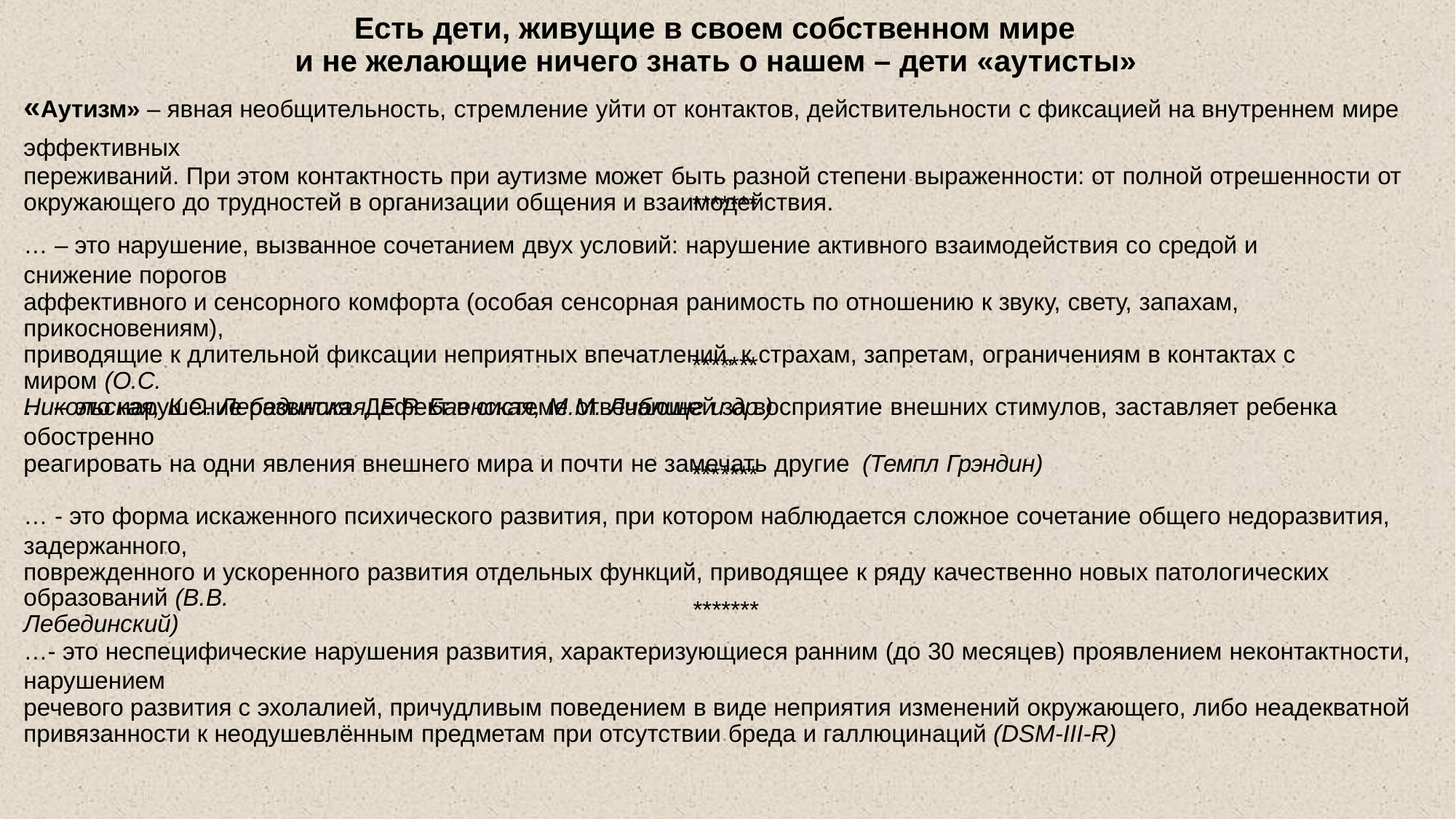

Есть дети, живущие в своем собственном мире
и не желающие ничего знать о нашем – дети «аутисты»
«Аутизм» – явная необщительность, стремление уйти от контактов, действительности с фиксацией на внутреннем мире эффективных
переживаний. При этом контактность при аутизме может быть разной степени выраженности: от полной отрешенности от
окружающего до трудностей в организации общения и взаимодействия.
*******
… – это нарушение, вызванное сочетанием двух условий: нарушение активного взаимодействия со средой и снижение порогов
аффективного и сенсорного комфорта (особая сенсорная ранимость по отношению к звуку, свету, запахам, прикосновениям),
приводящие к длительной фиксации неприятных впечатлений, к страхам, запретам, ограничениям в контактах с миром (О.С.
Никольская, К.С. Лебединская, Е.Р. Баенская, М.М. Либлинг и др.)
*******
… – это нарушение развития. Дефект в системе отвечающей за восприятие внешних стимулов, заставляет ребенка обостренно
реагировать на одни явления внешнего мира и почти не замечать другие (Темпл Грэндин)
*******
… - это форма искаженного психического развития, при котором наблюдается сложное сочетание общего недоразвития, задержанного,
поврежденного и ускоренного развития отдельных функций, приводящее к ряду качественно новых патологических образований (В.В.
Лебединский)
*******
…- это неспецифические нарушения развития, характеризующиеся ранним (до 30 месяцев) проявлением неконтактности, нарушением
речевого развития с эхолалией, причудливым поведением в виде неприятия изменений окружающего, либо неадекватной
привязанности к неодушевлённым предметам при отсутствии бреда и галлюцинаций (DSM-III-R)